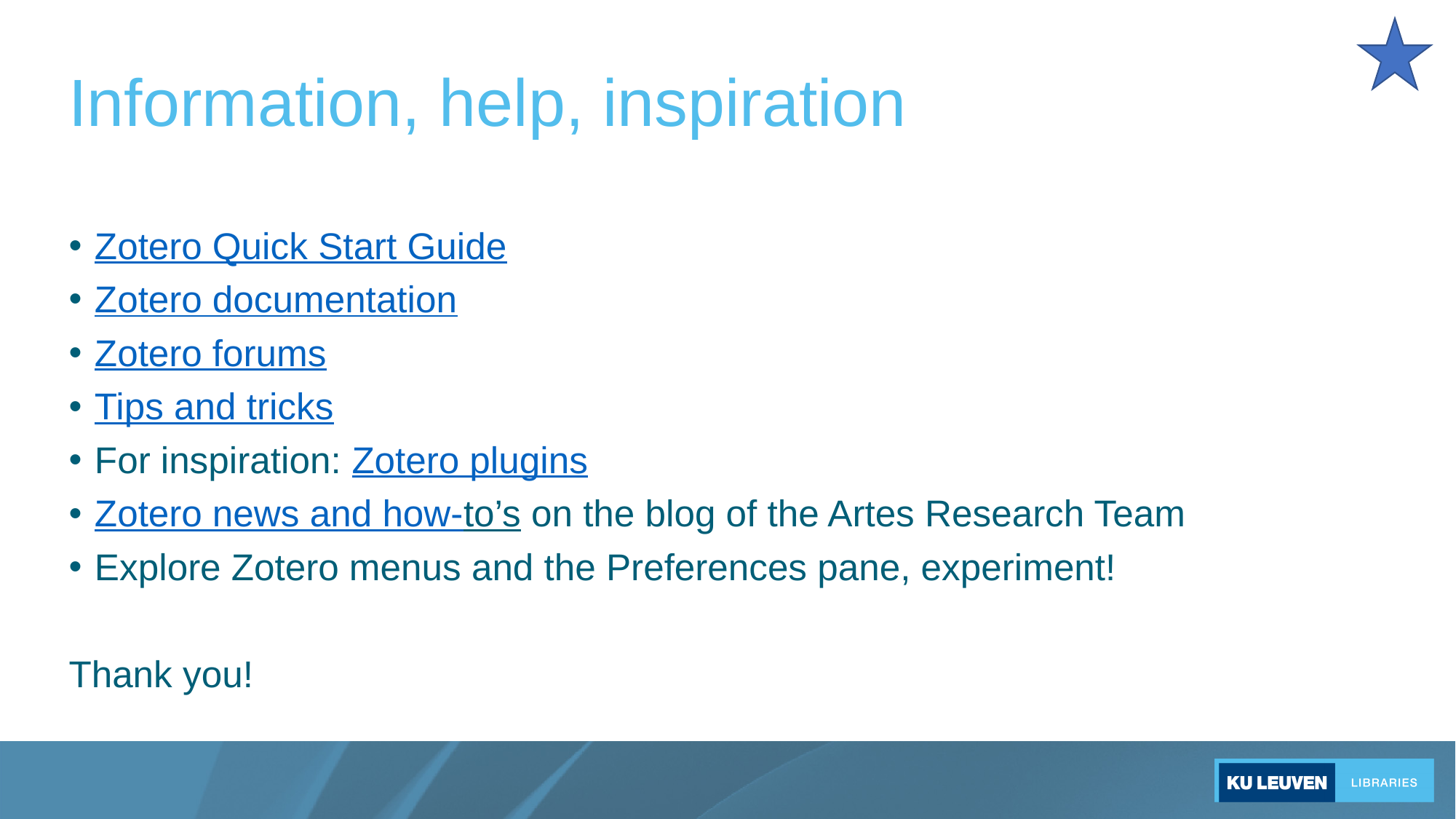

# Information, help, inspiration
Zotero Quick Start Guide
Zotero documentation
Zotero forums
Tips and tricks
For inspiration: Zotero plugins
Zotero news and how-to’s on the blog of the Artes Research Team
Explore Zotero menus and the Preferences pane, experiment!

Thank you!